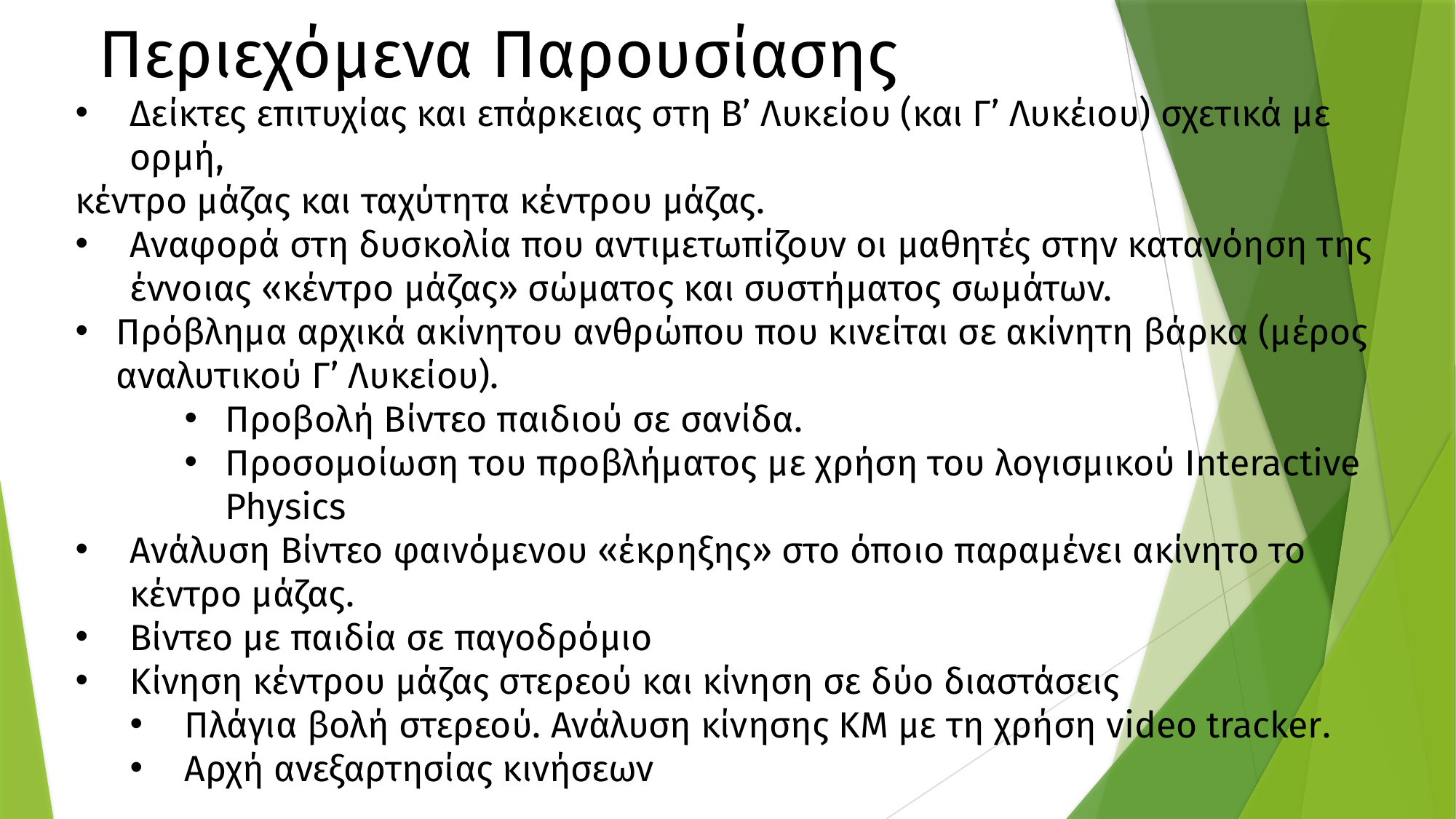

Περιεχόμενα Παρουσίασης
Δείκτες επιτυχίας και επάρκειας στη Β’ Λυκείου (και Γ’ Λυκέιου) σχετικά με ορμή,
κέντρο μάζας και ταχύτητα κέντρου μάζας.
Αναφορά στη δυσκολία που αντιμετωπίζουν οι μαθητές στην κατανόηση της έννοιας «κέντρο μάζας» σώματος και συστήματος σωμάτων.
Πρόβλημα αρχικά ακίνητου ανθρώπου που κινείται σε ακίνητη βάρκα (μέρος αναλυτικού Γ’ Λυκείου).
Προβολή Βίντεο παιδιού σε σανίδα.
Προσομοίωση του προβλήματος με χρήση του λογισμικού Interactive Physics
Ανάλυση Βίντεο φαινόμενου «έκρηξης» στο όποιο παραμένει ακίνητο το κέντρο μάζας.
Βίντεο με παιδία σε παγοδρόμιο
Κίνηση κέντρου μάζας στερεού και κίνηση σε δύο διαστάσεις
Πλάγια βολή στερεού. Ανάλυση κίνησης ΚΜ με τη χρήση video tracker.
Αρχή ανεξαρτησίας κινήσεων